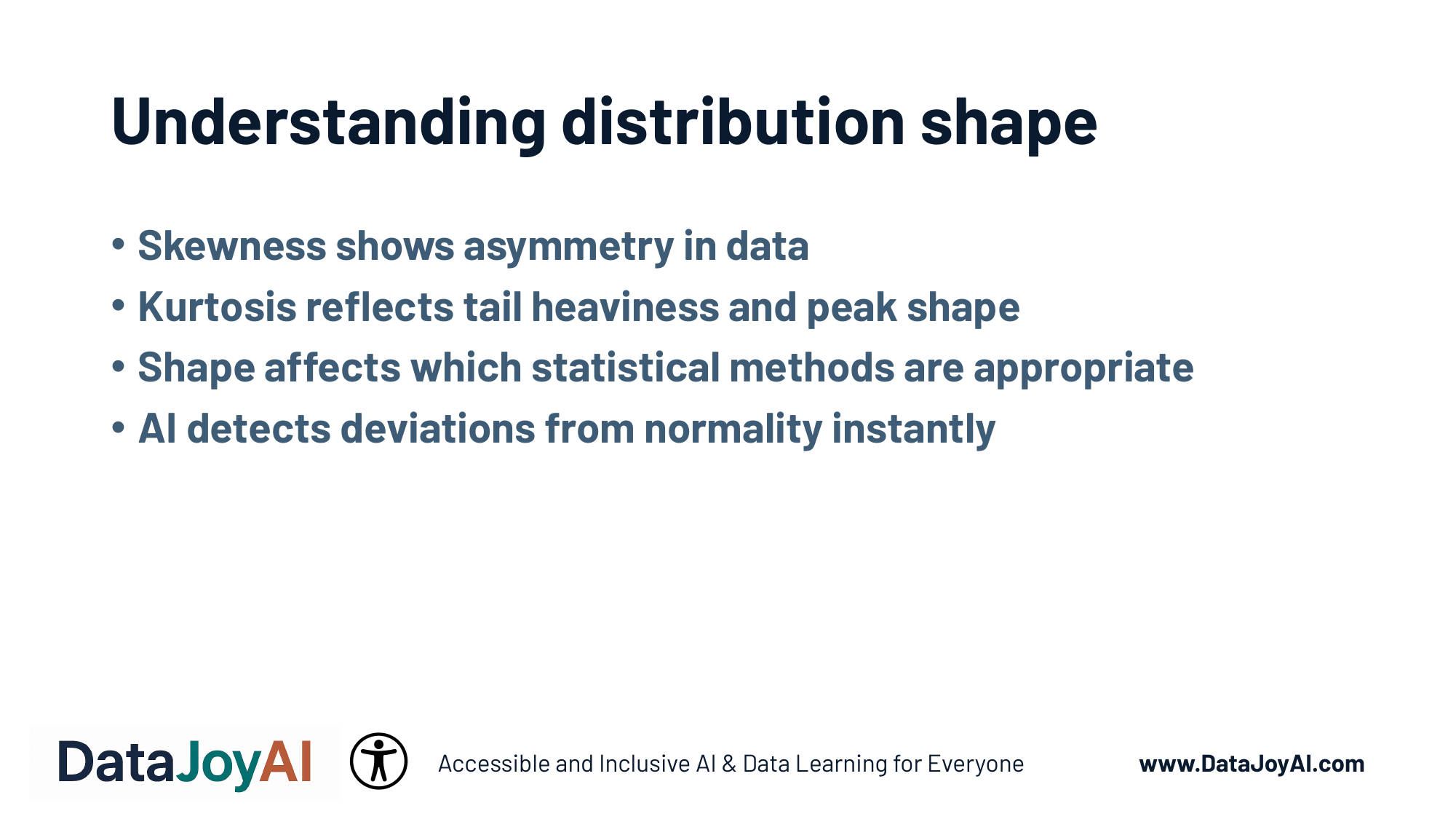

# Understanding distribution shape
Skewness shows asymmetry in data
Kurtosis reflects tail heaviness and peak shape
Shape affects which statistical methods are appropriate
AI detects deviations from normality instantly